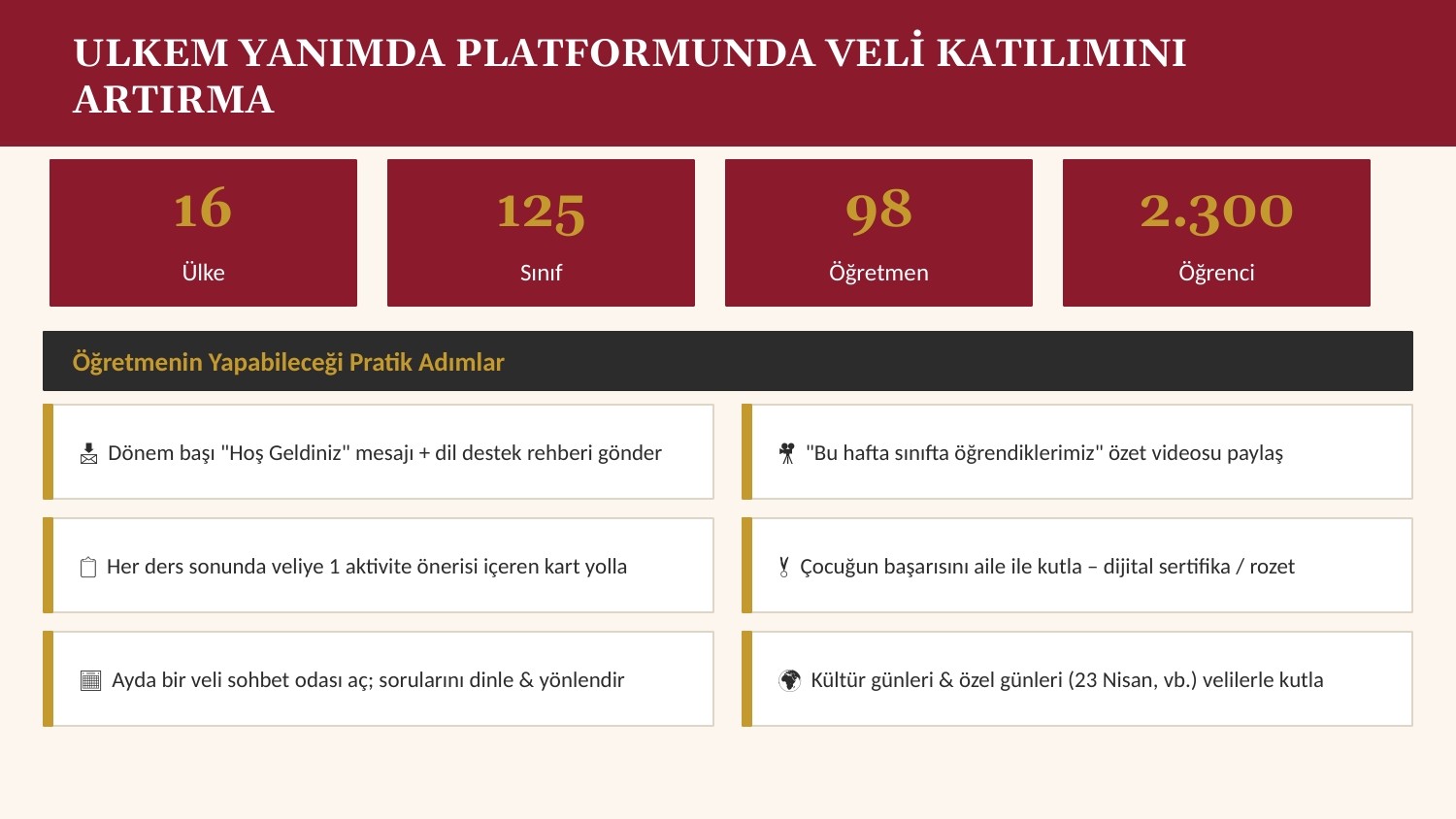

ULKEM YANIMDA PLATFORMUNDA VELİ KATILIMINI ARTIRMA

16
125
98
2.300
Ülke
Sınıf
Öğretmen
Öğrenci

Öğretmenin Yapabileceği Pratik Adımlar

📩  Dönem başı "Hoş Geldiniz" mesajı + dil destek rehberi gönder
🎥  "Bu hafta sınıfta öğrendiklerimiz" özet videosu paylaş

📋  Her ders sonunda veliye 1 aktivite önerisi içeren kart yolla
🏅  Çocuğun başarısını aile ile kutla – dijital sertifika / rozet

📅  Ayda bir veli sohbet odası aç; sorularını dinle & yönlendir
🌍  Kültür günleri & özel günleri (23 Nisan, vb.) velilerle kutla